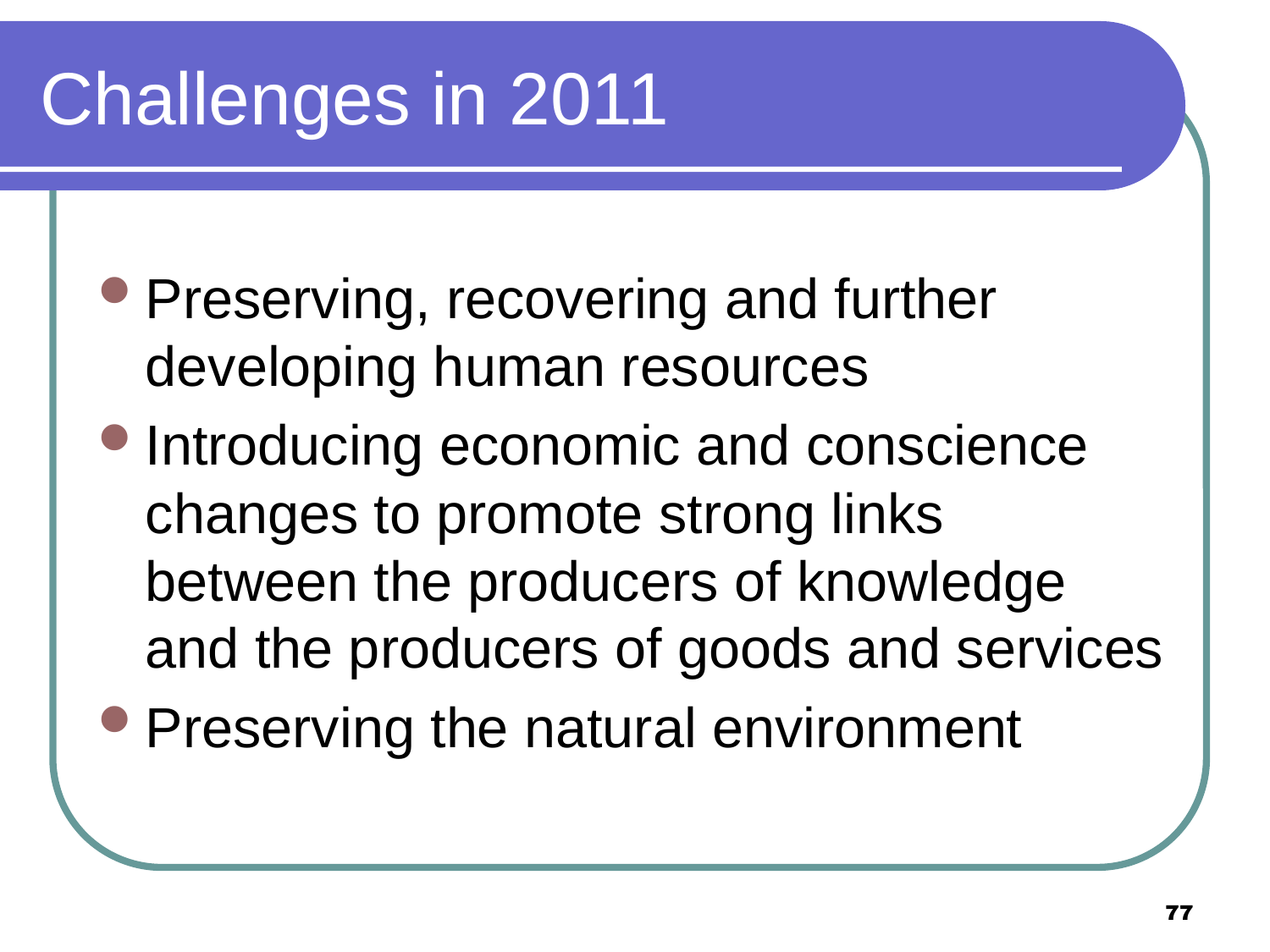

# Challenges in 2011
Preserving, recovering and further developing human resources
Introducing economic and conscience changes to promote strong links between the producers of knowledge and the producers of goods and services
Preserving the natural environment
77